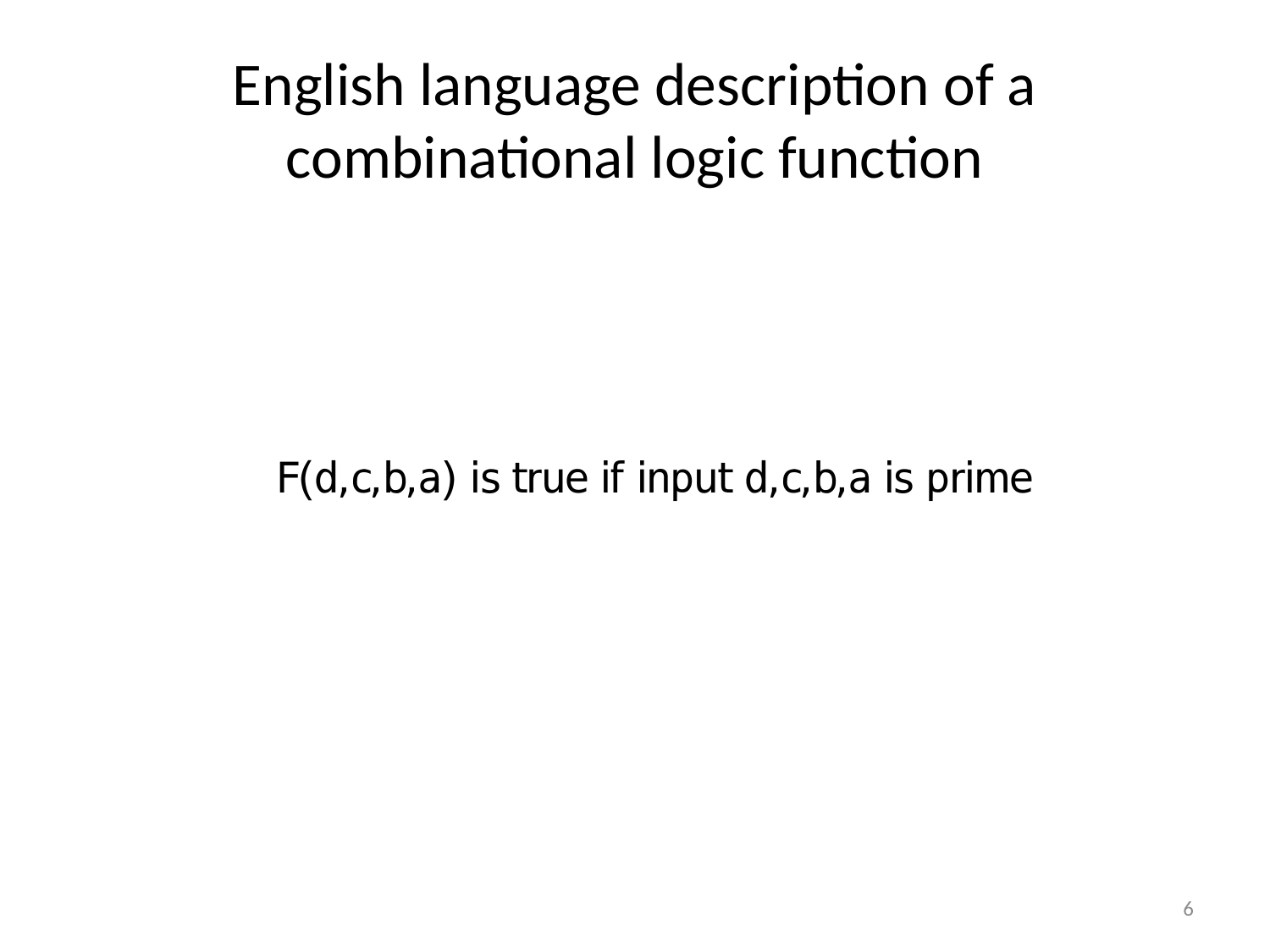

# English language description of a combinational logic function
F(d,c,b,a) is true if input d,c,b,a is prime
6